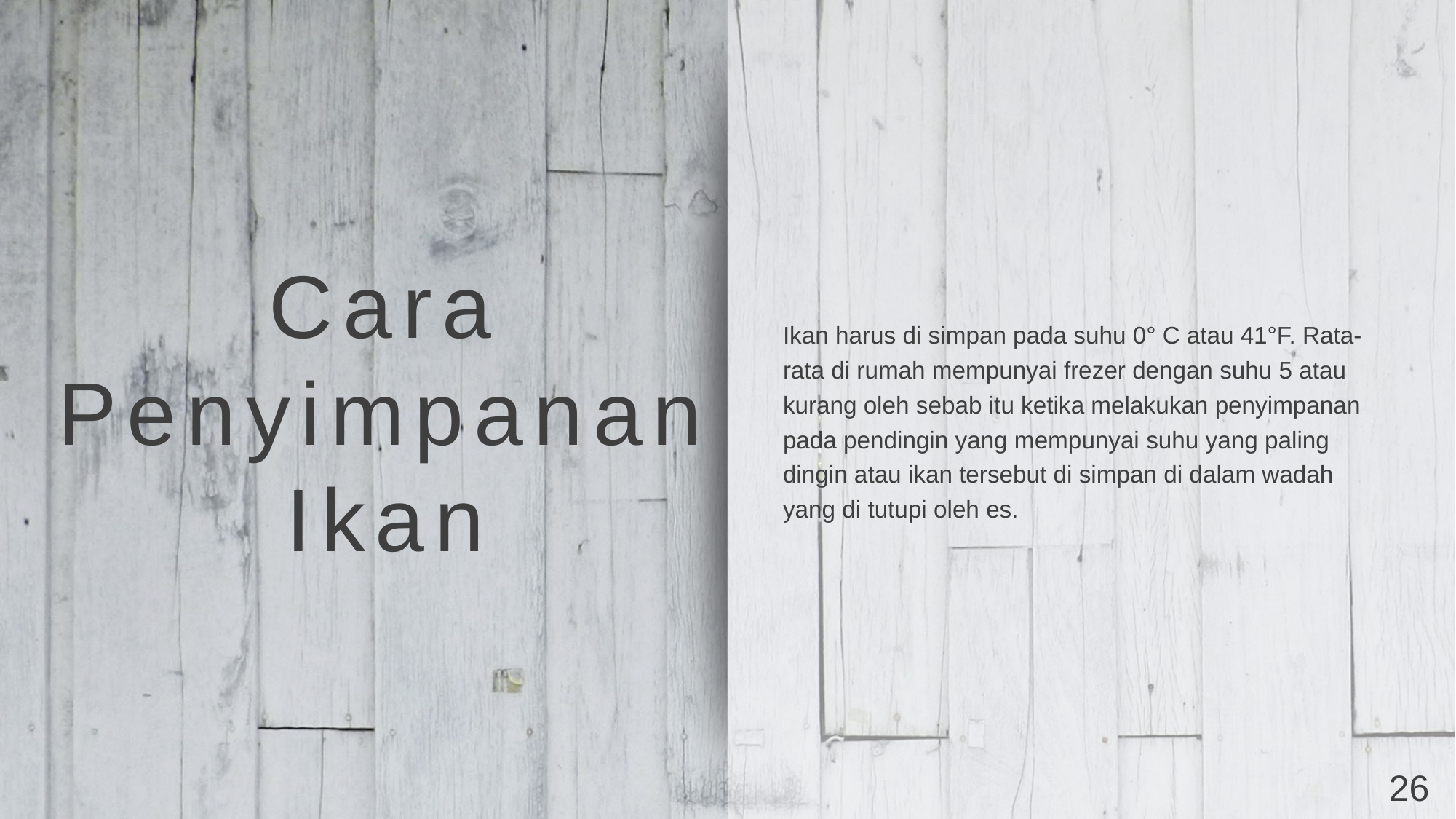

Ikan harus di simpan pada suhu 0° C atau 41°F. Rata-rata di rumah mempunyai frezer dengan suhu 5 atau kurang oleh sebab itu ketika melakukan penyimpanan pada pendingin yang mempunyai suhu yang paling dingin atau ikan tersebut di simpan di dalam wadah yang di tutupi oleh es.
# Cara Penyimpanan Ikan
26